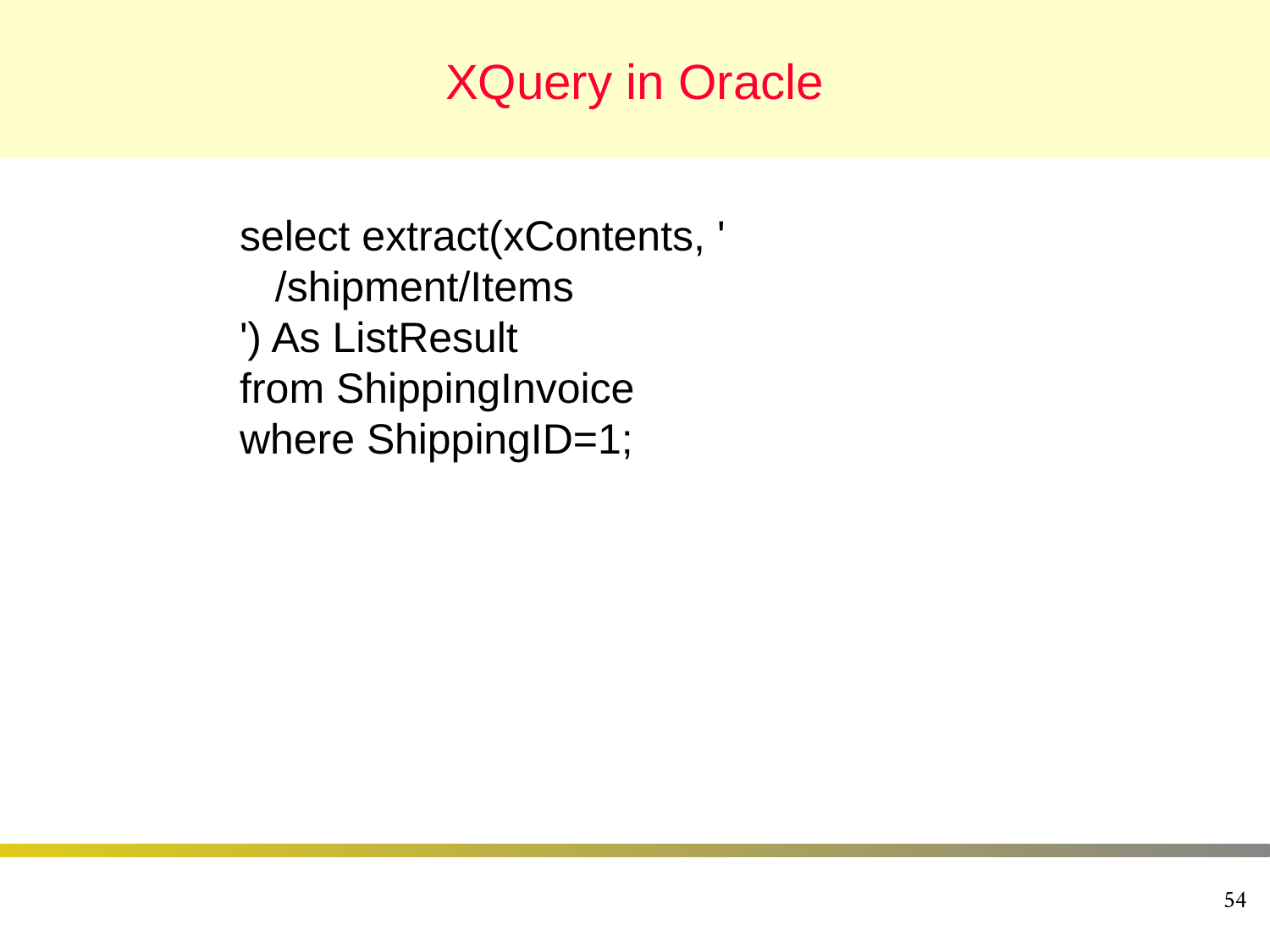

# XQuery in Oracle
select extract(xContents, '
   /shipment/Items
') As ListResult
from ShippingInvoice
where ShippingID=1;
54